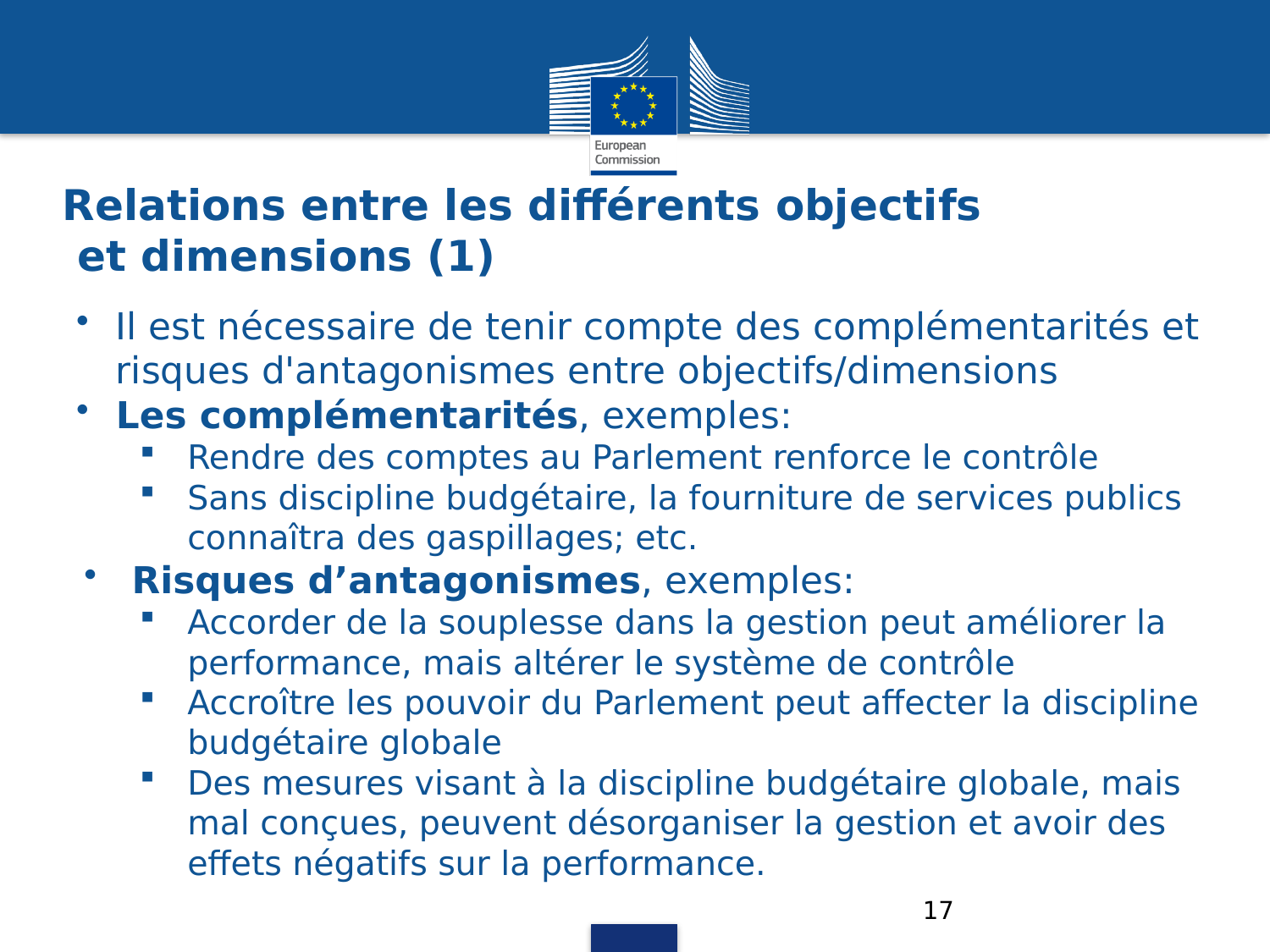

# Relations entre les différents objectifs et dimensions (1)
Il est nécessaire de tenir compte des complémentarités et risques d'antagonismes entre objectifs/dimensions
Les complémentarités, exemples:
Rendre des comptes au Parlement renforce le contrôle
Sans discipline budgétaire, la fourniture de services publics connaîtra des gaspillages; etc.
Risques d’antagonismes, exemples:
Accorder de la souplesse dans la gestion peut améliorer la performance, mais altérer le système de contrôle
Accroître les pouvoir du Parlement peut affecter la discipline budgétaire globale
Des mesures visant à la discipline budgétaire globale, mais mal conçues, peuvent désorganiser la gestion et avoir des effets négatifs sur la performance.

17